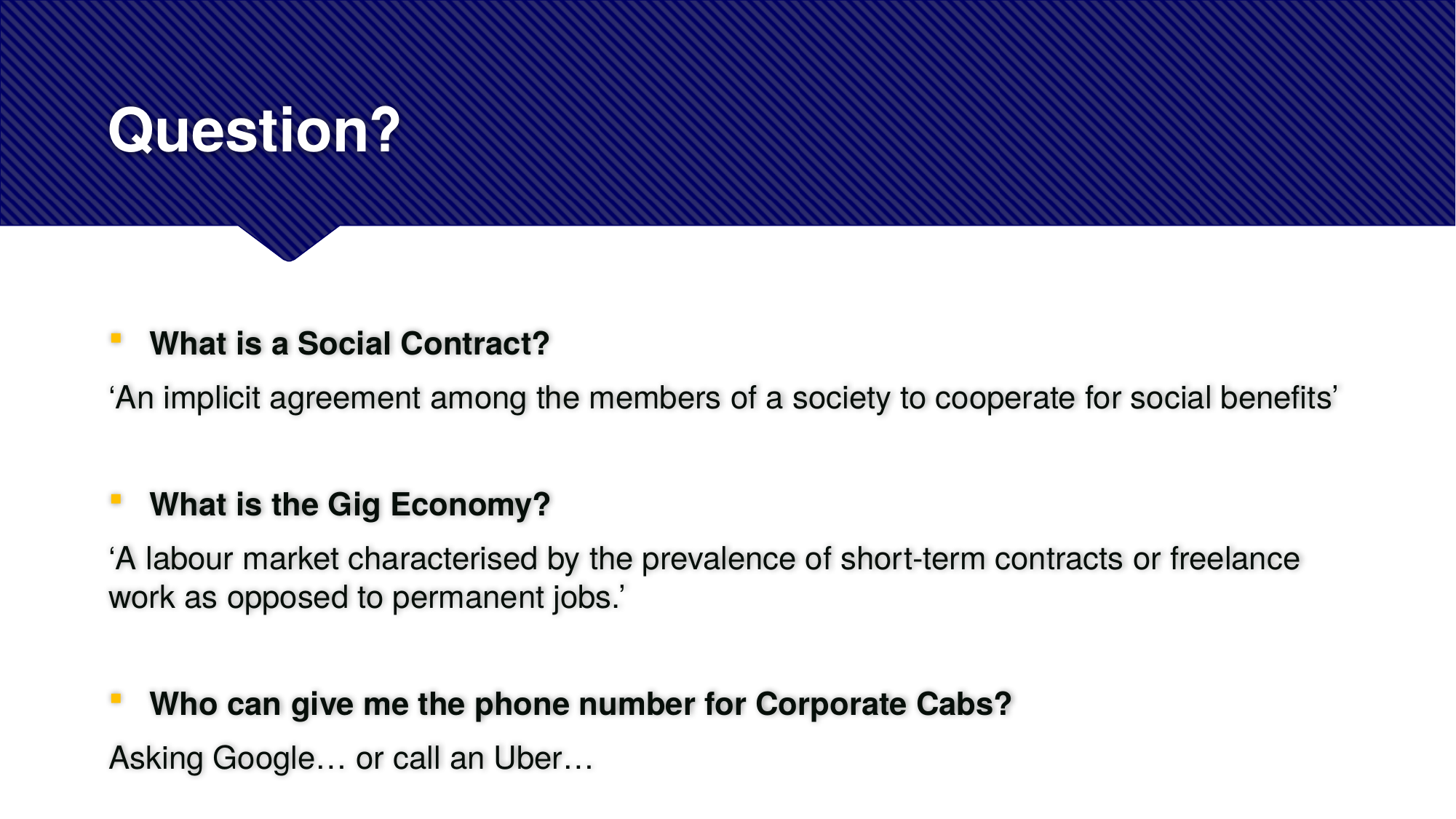

# Question?

What is a Social Contract?
‘An implicit agreement among the members of a society to cooperate for social benefits’

What is the Gig Economy?
‘A labour market characterised by the prevalence of short-term contracts or freelance work as opposed to permanent jobs.’

Who can give me the phone number for Corporate Cabs?
Asking Google… or call an Uber…